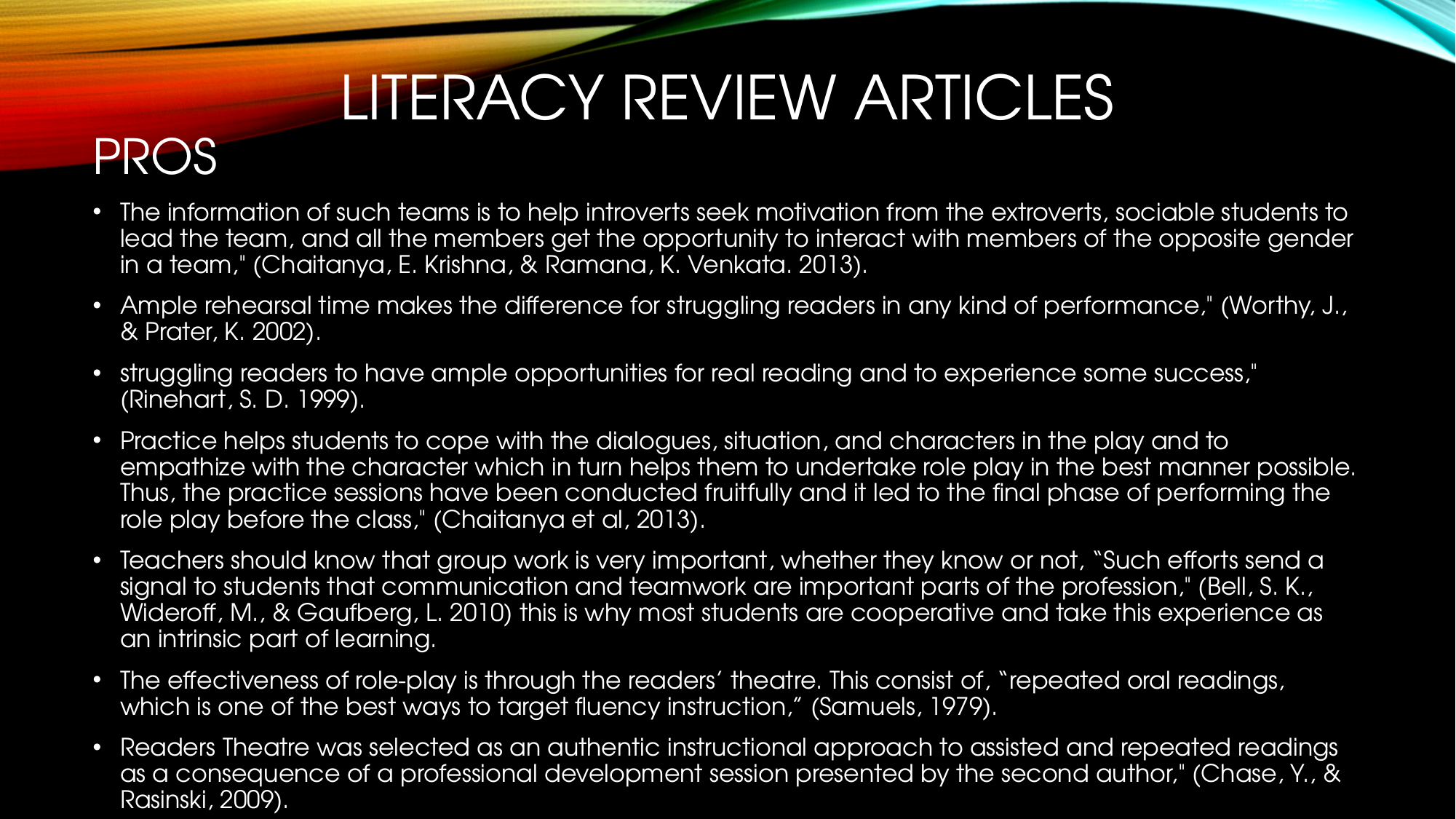

# Literacy Review Articles
PROS
The information of such teams is to help introverts seek motivation from the extroverts, sociable students to lead the team, and all the members get the opportunity to interact with members of the opposite gender in a team," (Chaitanya, E. Krishna, & Ramana, K. Venkata. 2013).
Ample rehearsal time makes the difference for struggling readers in any kind of performance," (Worthy, J., & Prater, K. 2002).
struggling readers to have ample opportunities for real reading and to experience some success," (Rinehart, S. D. 1999).
Practice helps students to cope with the dialogues, situation, and characters in the play and to empathize with the character which in turn helps them to undertake role play in the best manner possible. Thus, the practice sessions have been conducted fruitfully and it led to the final phase of performing the role play before the class," (Chaitanya et al, 2013).
Teachers should know that group work is very important, whether they know or not, “Such efforts send a signal to students that communication and teamwork are important parts of the profession," (Bell, S. K., Wideroff, M., & Gaufberg, L. 2010) this is why most students are cooperative and take this experience as an intrinsic part of learning.
The effectiveness of role-play is through the readers’ theatre. This consist of, “repeated oral readings, which is one of the best ways to target fluency instruction,” (Samuels, 1979).
Readers Theatre was selected as an authentic instructional approach to assisted and repeated readings as a consequence of a professional development session presented by the second author," (Chase, Y., & Rasinski, 2009).